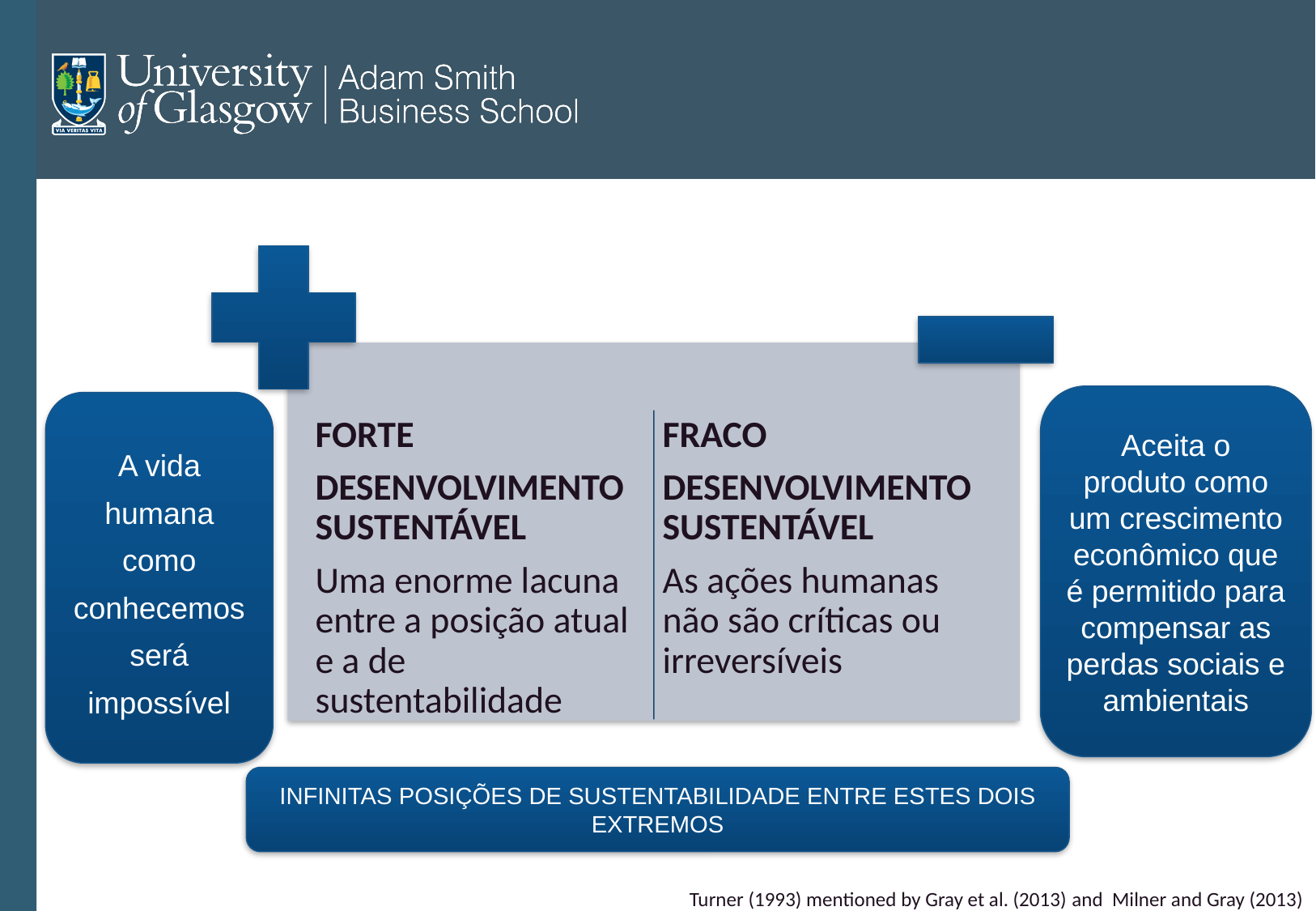

FORTE
DESENVOLVIMENTO SUSTENTÁVEL
Uma enorme lacuna entre a posição atual e a de sustentabilidade
FRACO
DESENVOLVIMENTO SUSTENTÁVEL
As ações humanas não são críticas ou irreversíveis
Aceita o produto como um crescimento econômico que é permitido para compensar as perdas sociais e ambientais
A vida humana como conhecemos será impossível
INFINITAS POSIÇÕES DE SUSTENTABILIDADE ENTRE ESTES DOIS EXTREMOS
Turner (1993) mentioned by Gray et al. (2013) and  Milner and Gray (2013)